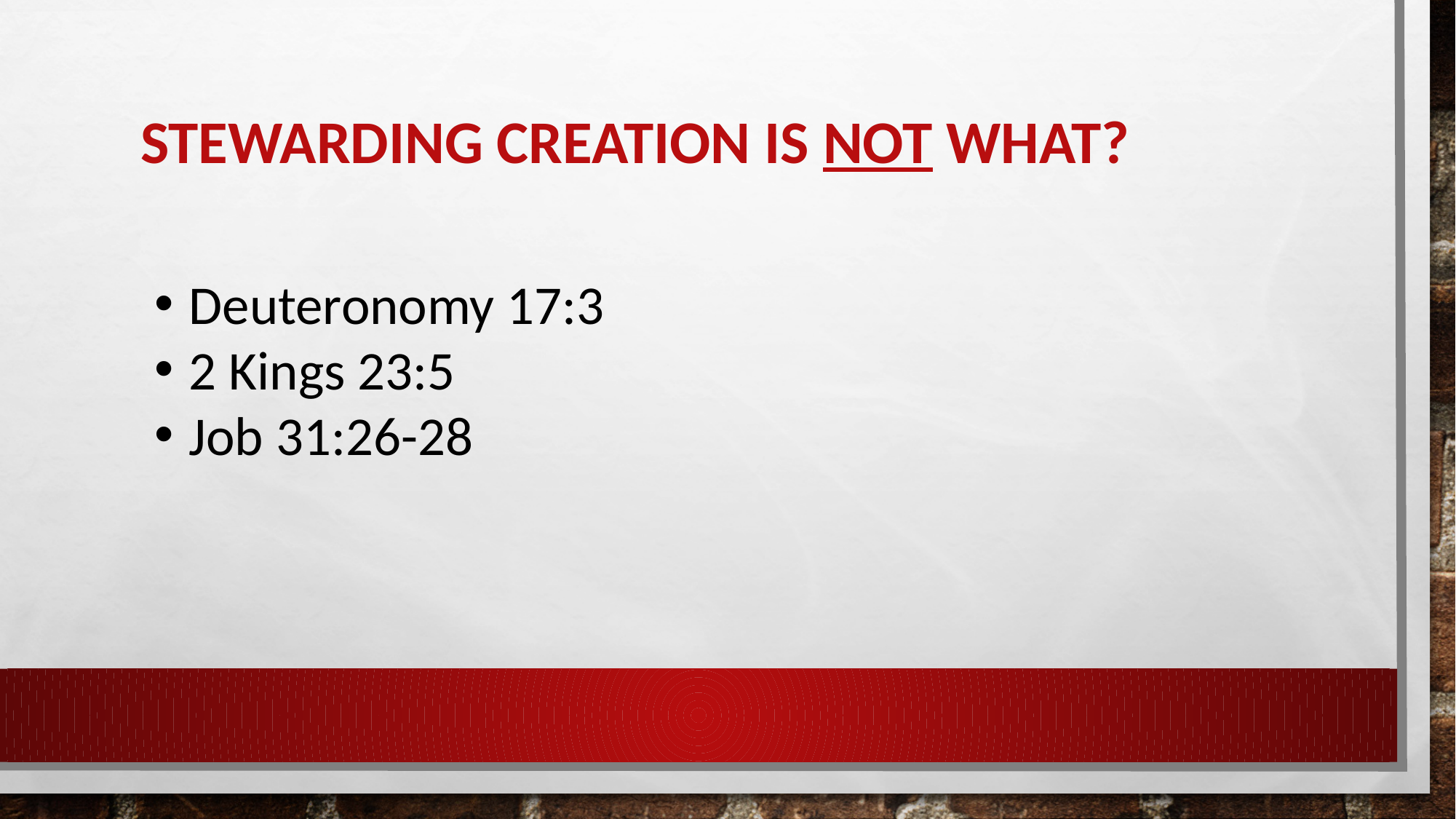

# Stewarding Creation is NOT WHAT?
Deuteronomy 17:3
2 Kings 23:5
Job 31:26-28